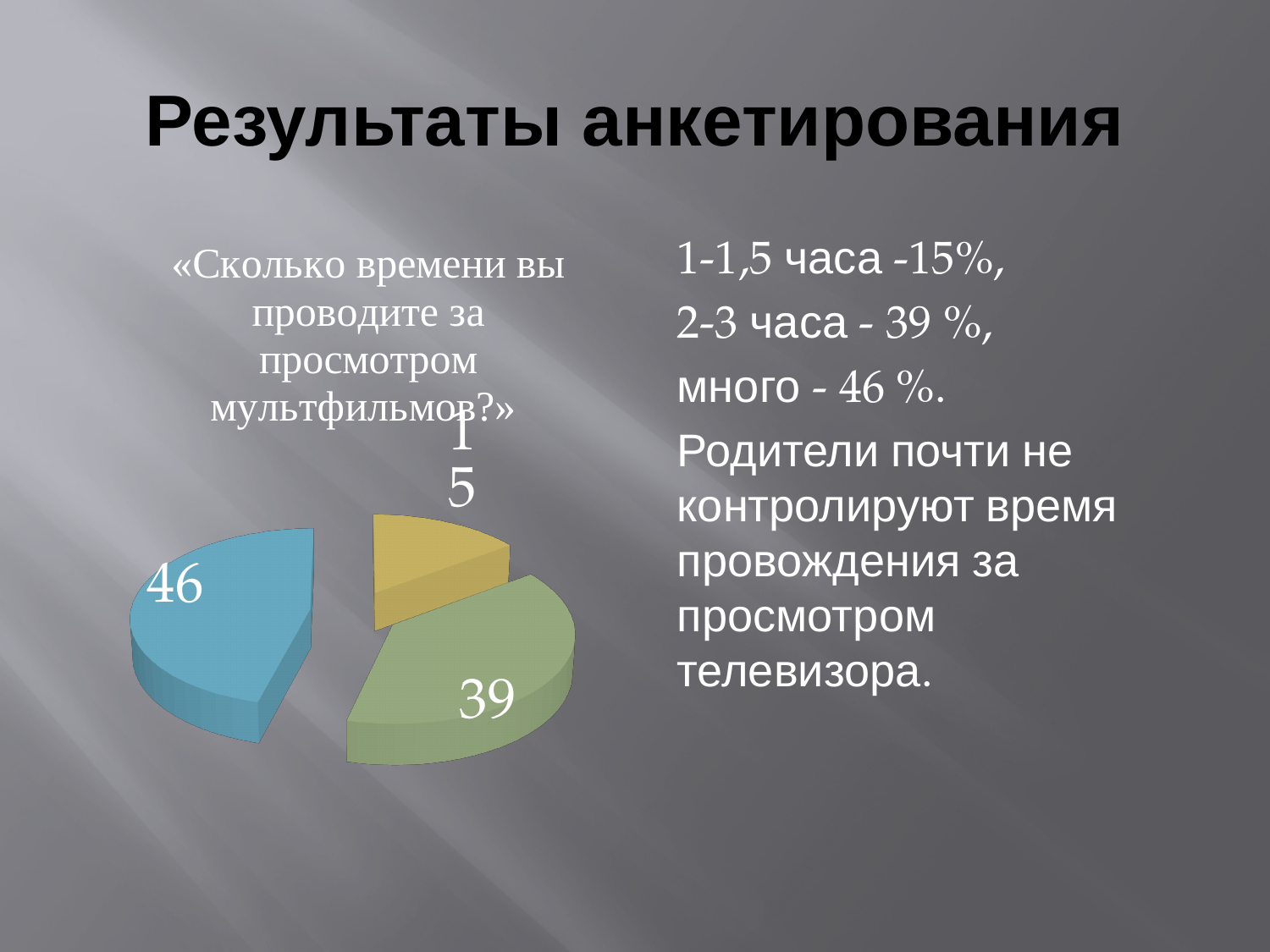

# Результаты анкетирования

[unsupported chart]

1-1,5 часа -15%,
2-3 часа - 39 %,
много - 46 %.
Родители почти не контролируют время провождения за просмотром телевизора.